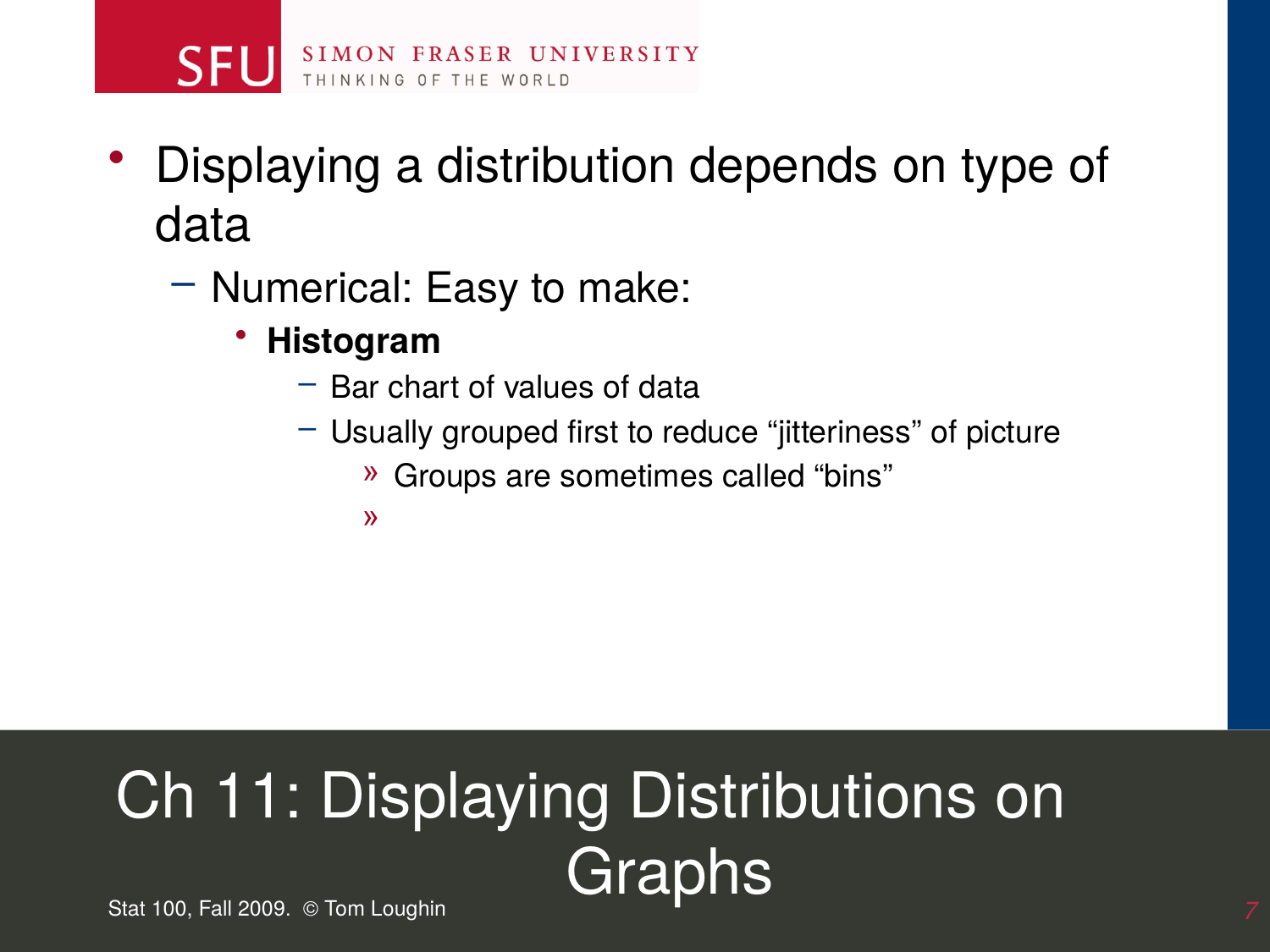

Displaying a distribution depends on type of data
Numerical: Easy to make:
Histogram
Bar chart of values of data
Usually grouped first to reduce “jitteriness” of picture
Groups are sometimes called “bins”

# Ch 11: Displaying Distributions on          Graphs
Stat 100, Fall 2009.  © Tom Loughin
7